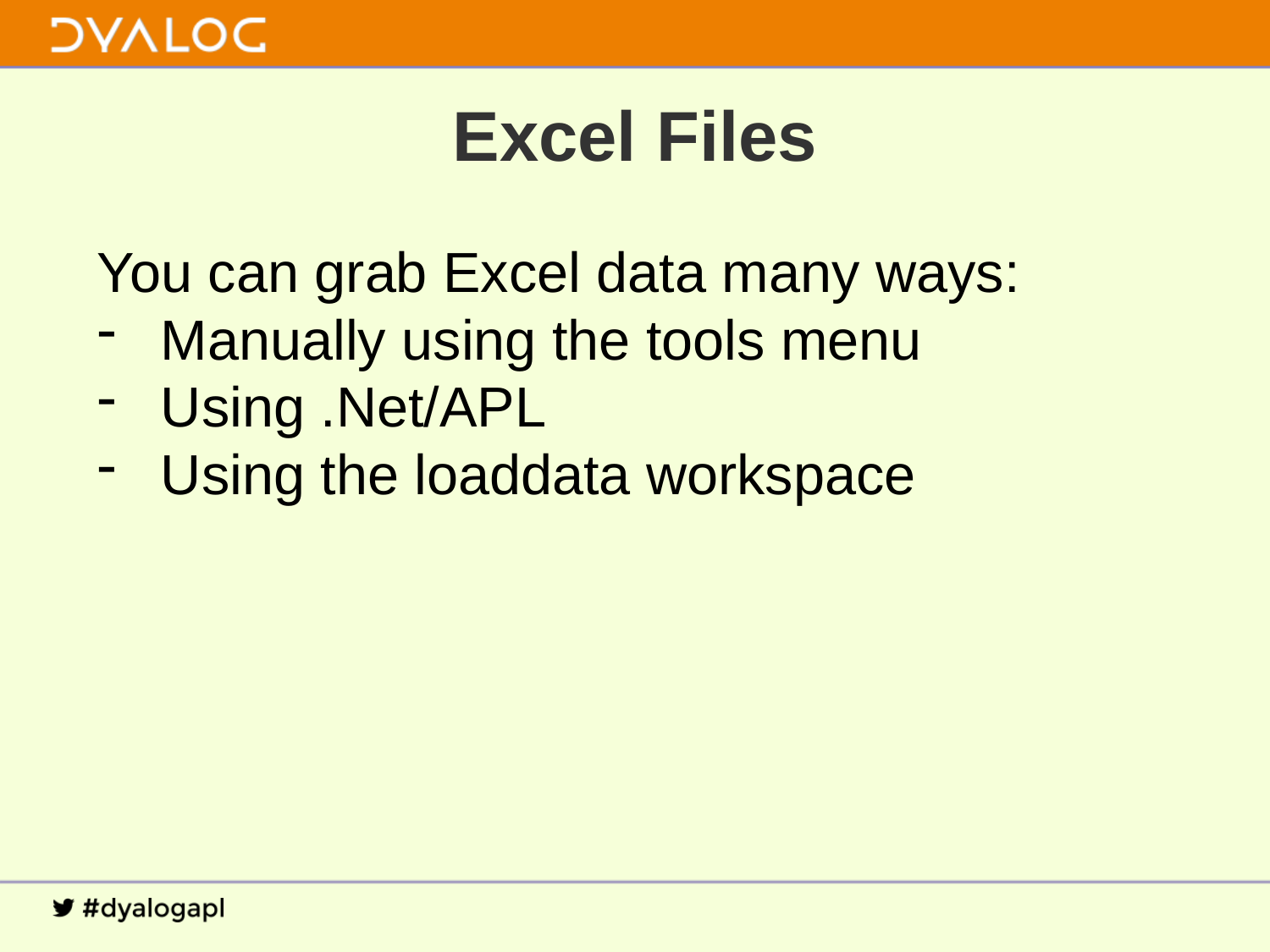

# Excel Files
You can grab Excel data many ways:
Manually using the tools menu
Using .Net/APL
Using the loaddata workspace